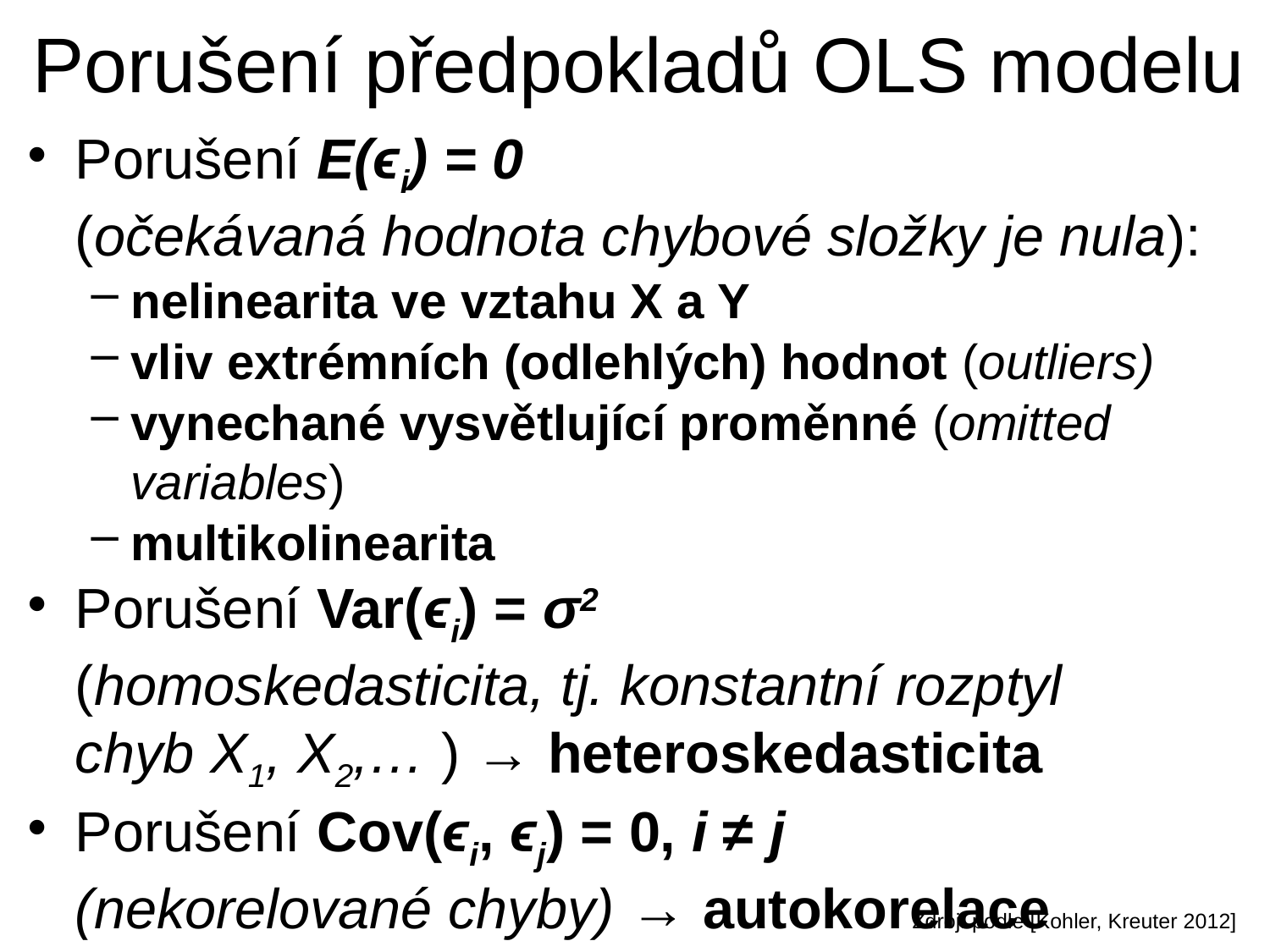

# Porušení předpokladů OLS modelu
Porušení E(ϵi) = 0
(očekávaná hodnota chybové složky je nula):
nelinearita ve vztahu X a Y
vliv extrémních (odlehlých) hodnot (outliers)
vynechané vysvětlující proměnné (omitted variables)
multikolinearita
Porušení Var(ϵi) = σ2
(homoskedasticita, tj. konstantní rozptyl
chyb X1, X2,… ) → heteroskedasticita
Porušení Cov(ϵi, ϵj) = 0, i ≠ j
(nekorelované chyby) → autokorelace
Zdroj: podle [Kohler, Kreuter 2012]